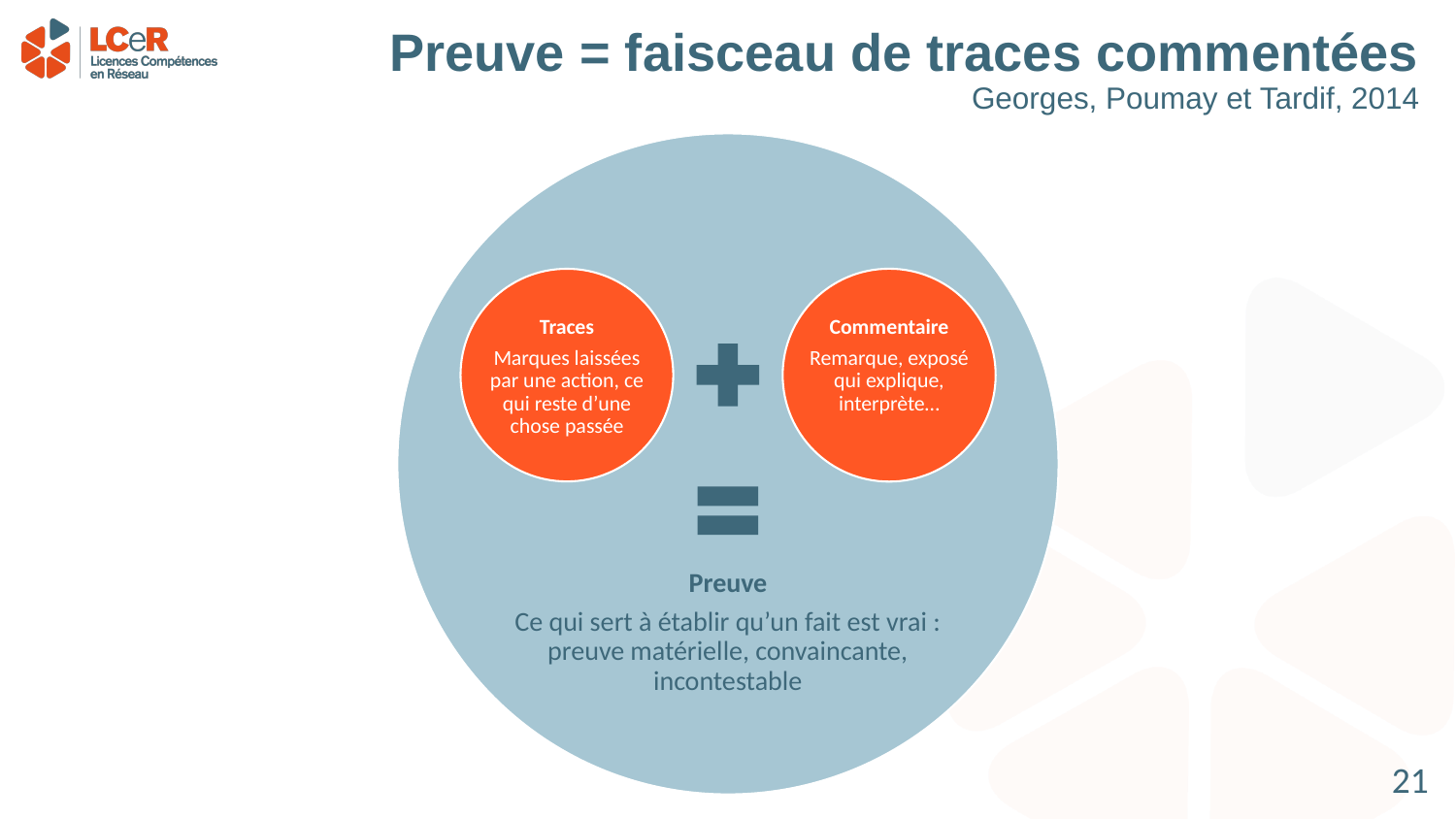

# Preuve = faisceau de traces commentées Georges, Poumay et Tardif, 2014
Preuve
Ce qui sert à établir qu’un fait est vrai : preuve matérielle, convaincante, incontestable
Traces
Marques laissées par une action, ce qui reste d’une chose passée
Commentaire
Remarque, exposé qui explique, interprète…